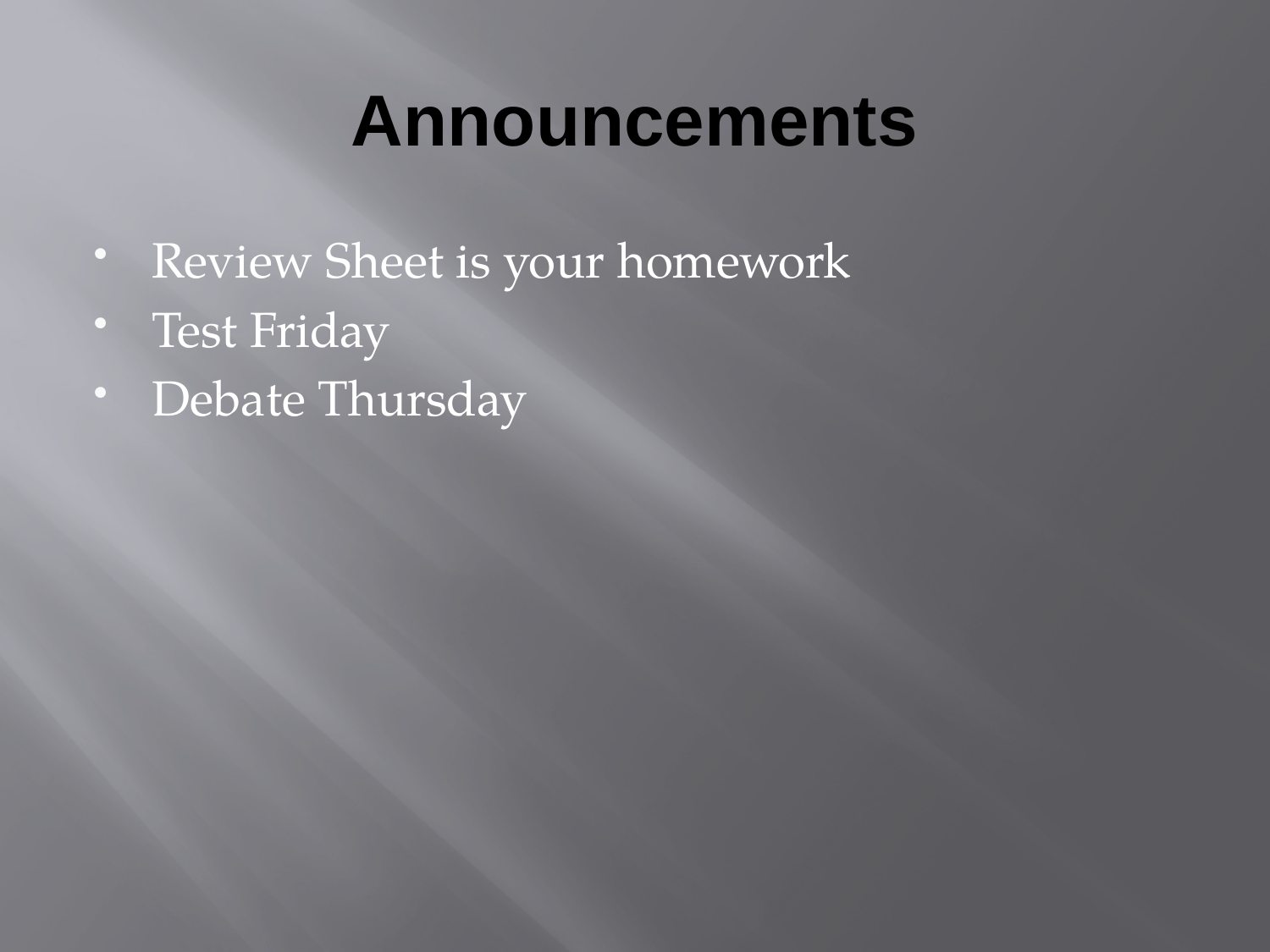

# Announcements
Review Sheet is your homework
Test Friday
Debate Thursday